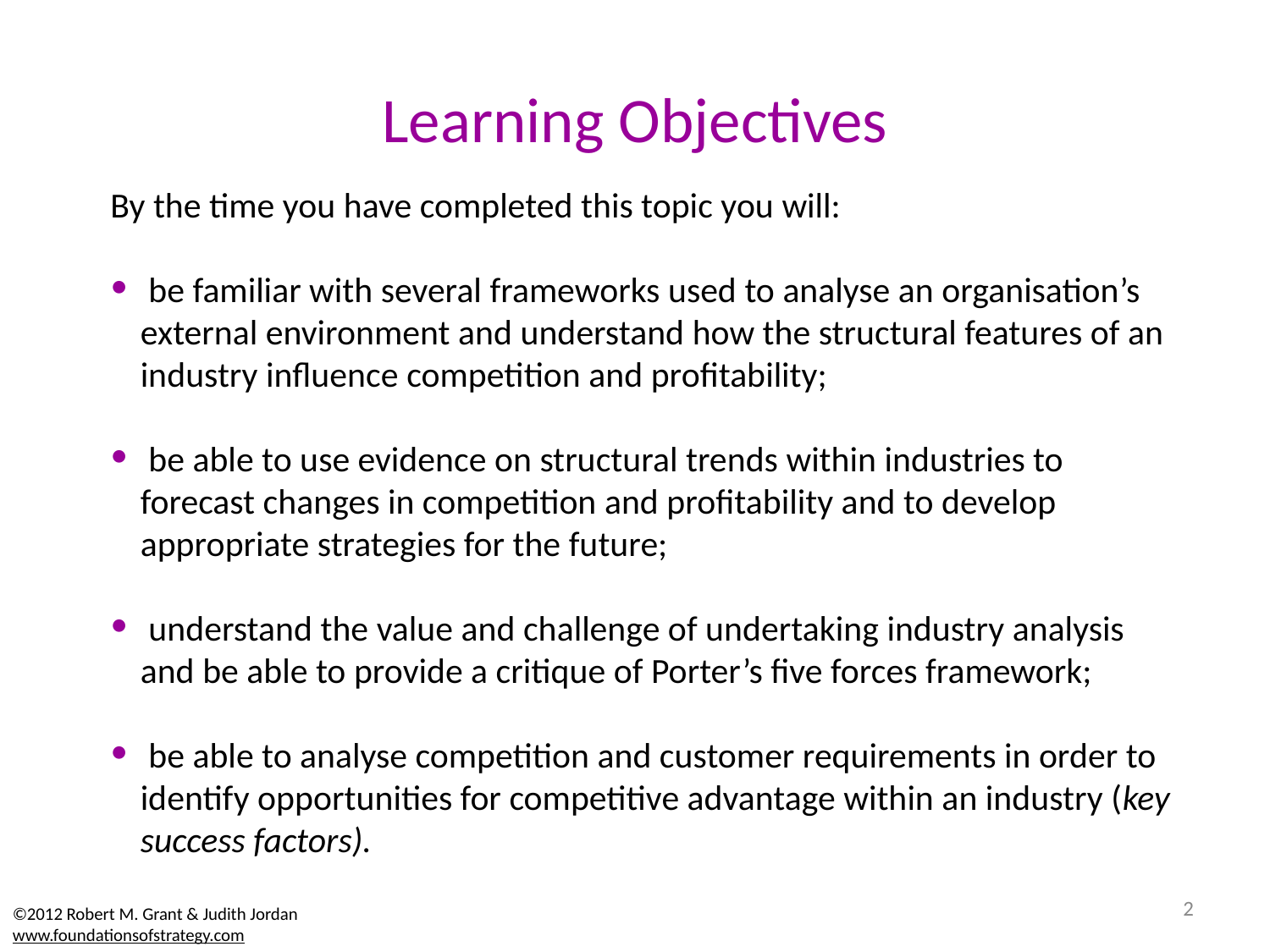

# Learning Objectives
By the time you have completed this topic you will:

 be familiar with several frameworks used to analyse an organisation’s external environment and understand how the structural features of an industry influence competition and profitability;

 be able to use evidence on structural trends within industries to forecast changes in competition and profitability and to develop appropriate strategies for the future;

 understand the value and challenge of undertaking industry analysis and be able to provide a critique of Porter’s five forces framework;

 be able to analyse competition and customer requirements in order to identify opportunities for competitive advantage within an industry (key success factors).
2
©2012 Robert M. Grant & Judith Jordan
www.foundationsofstrategy.com